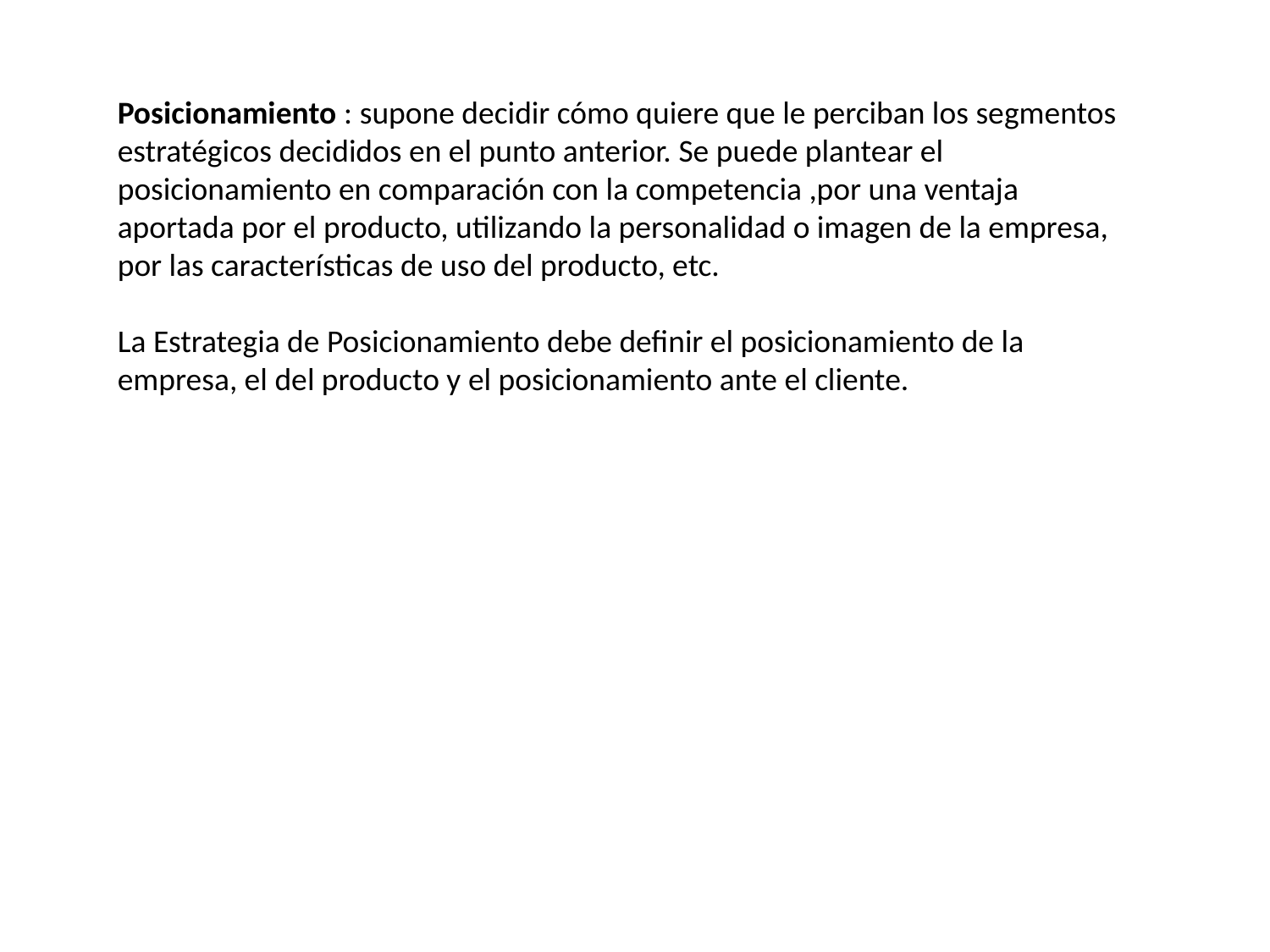

Posicionamiento : supone decidir cómo quiere que le perciban los segmentos estratégicos decididos en el punto anterior. Se puede plantear el posicionamiento en comparación con la competencia ,por una ventaja aportada por el producto, utilizando la personalidad o imagen de la empresa, por las características de uso del producto, etc.

La Estrategia de Posicionamiento debe definir el posicionamiento de la empresa, el del producto y el posicionamiento ante el cliente.